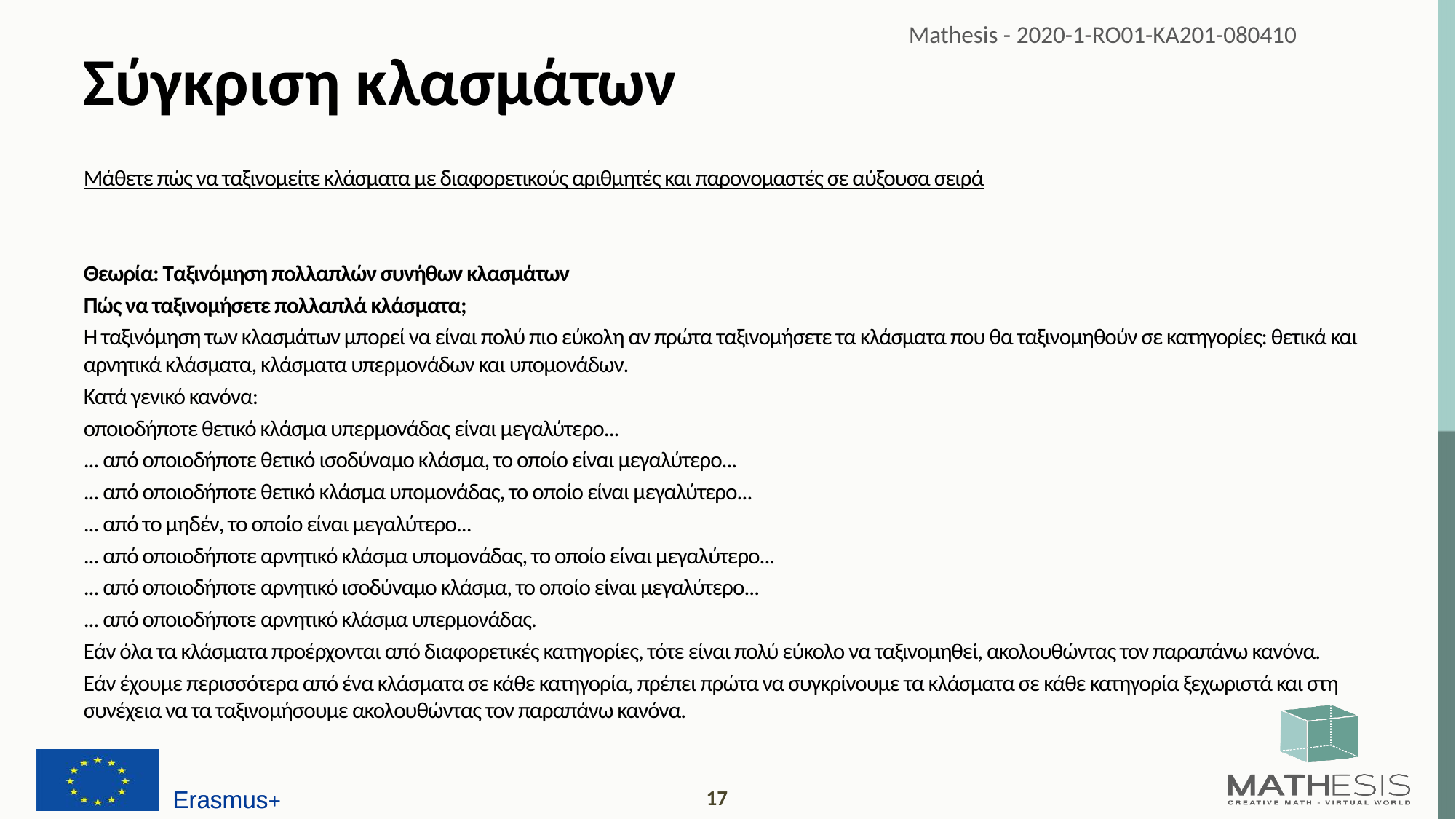

# Σύγκριση κλασμάτων

Μάθετε πώς να ταξινομείτε κλάσματα με διαφορετικούς αριθμητές και παρονομαστές σε αύξουσα σειρά

Θεωρία: Ταξινόμηση πολλαπλών συνήθων κλασμάτων
Πώς να ταξινομήσετε πολλαπλά κλάσματα;
Η ταξινόμηση των κλασμάτων μπορεί να είναι πολύ πιο εύκολη αν πρώτα ταξινομήσετε τα κλάσματα που θα ταξινομηθούν σε κατηγορίες: θετικά και αρνητικά κλάσματα, κλάσματα υπερμονάδων και υπομονάδων.
Κατά γενικό κανόνα:
οποιοδήποτε θετικό κλάσμα υπερμονάδας είναι μεγαλύτερο...
... από οποιοδήποτε θετικό ισοδύναμο κλάσμα, το οποίο είναι μεγαλύτερο...
... από οποιοδήποτε θετικό κλάσμα υπομονάδας, το οποίο είναι μεγαλύτερο...
... από το μηδέν, το οποίο είναι μεγαλύτερο...
... από οποιοδήποτε αρνητικό κλάσμα υπομονάδας, το οποίο είναι μεγαλύτερο...
... από οποιοδήποτε αρνητικό ισοδύναμο κλάσμα, το οποίο είναι μεγαλύτερο...
... από οποιοδήποτε αρνητικό κλάσμα υπερμονάδας.
Εάν όλα τα κλάσματα προέρχονται από διαφορετικές κατηγορίες, τότε είναι πολύ εύκολο να ταξινομηθεί, ακολουθώντας τον παραπάνω κανόνα.
Εάν έχουμε περισσότερα από ένα κλάσματα σε κάθε κατηγορία, πρέπει πρώτα να συγκρίνουμε τα κλάσματα σε κάθε κατηγορία ξεχωριστά και στη συνέχεια να τα ταξινομήσουμε ακολουθώντας τον παραπάνω κανόνα.